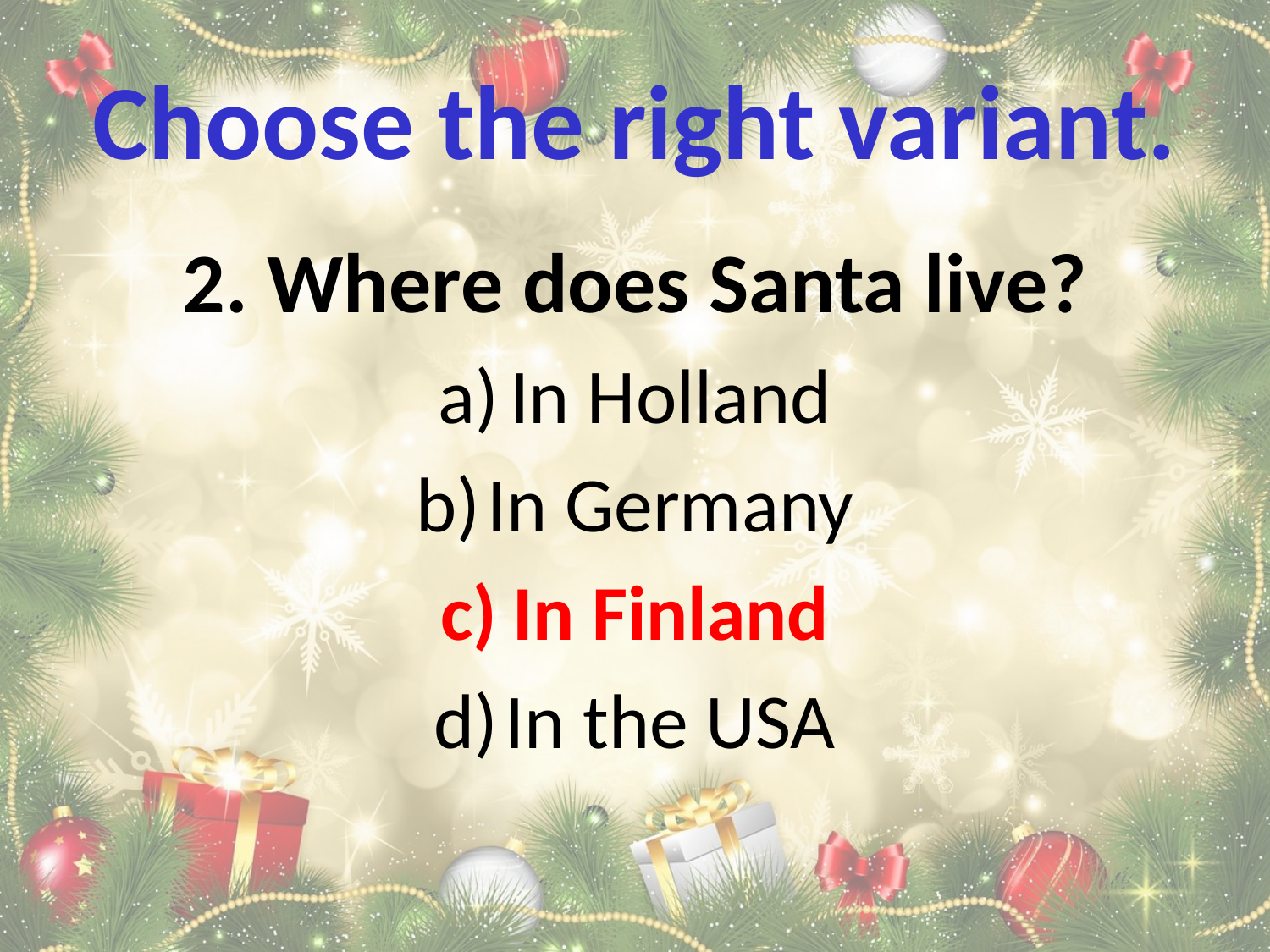

# Choose the right variant.
2. Where does Santa live?
In Holland
In Germany
In Finland
In the USA